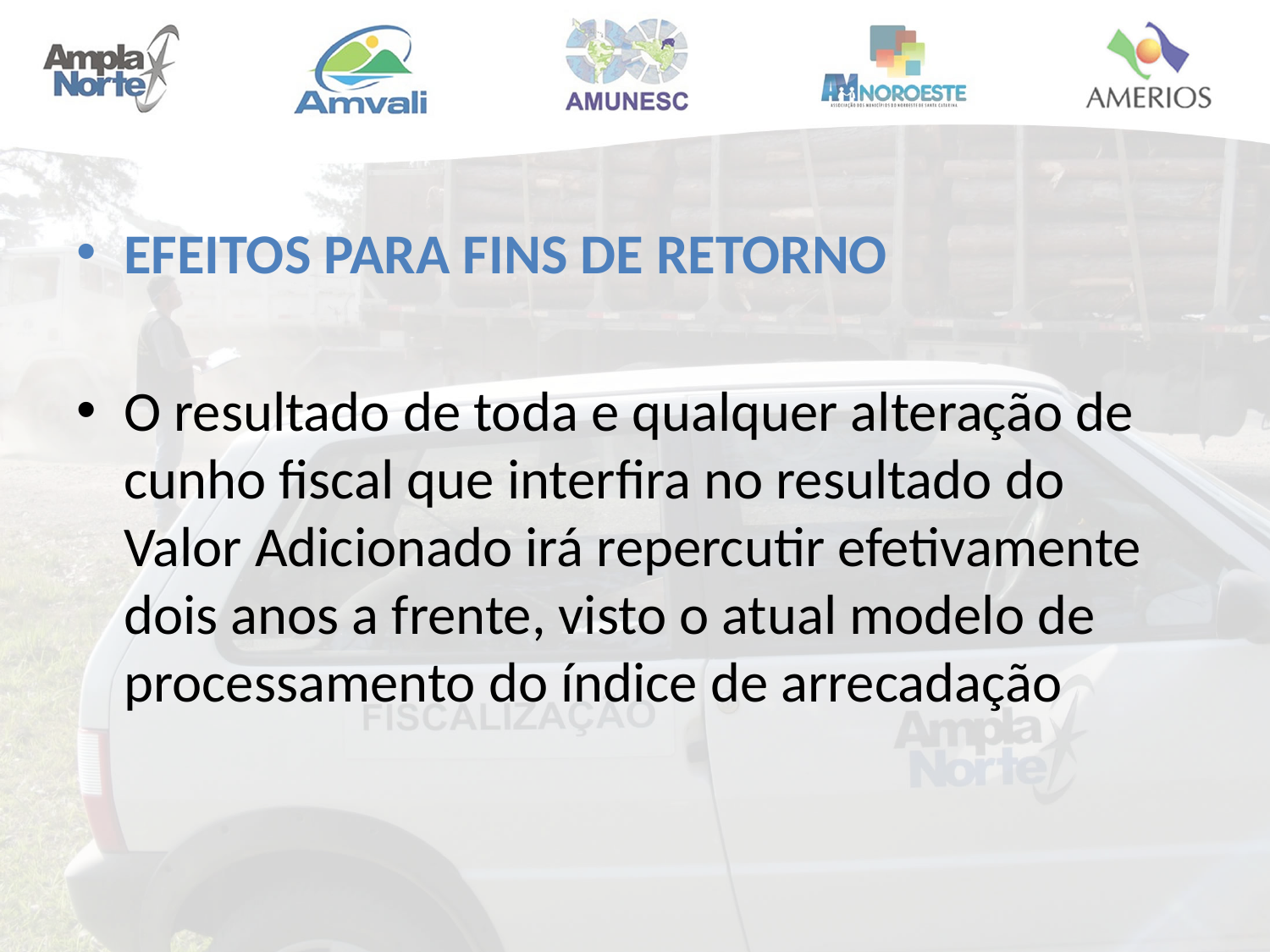

EFEITOS PARA FINS DE RETORNO

O resultado de toda e qualquer alteração de cunho fiscal que interfira no resultado do Valor Adicionado irá repercutir efetivamente dois anos a frente, visto o atual modelo de processamento do índice de arrecadação